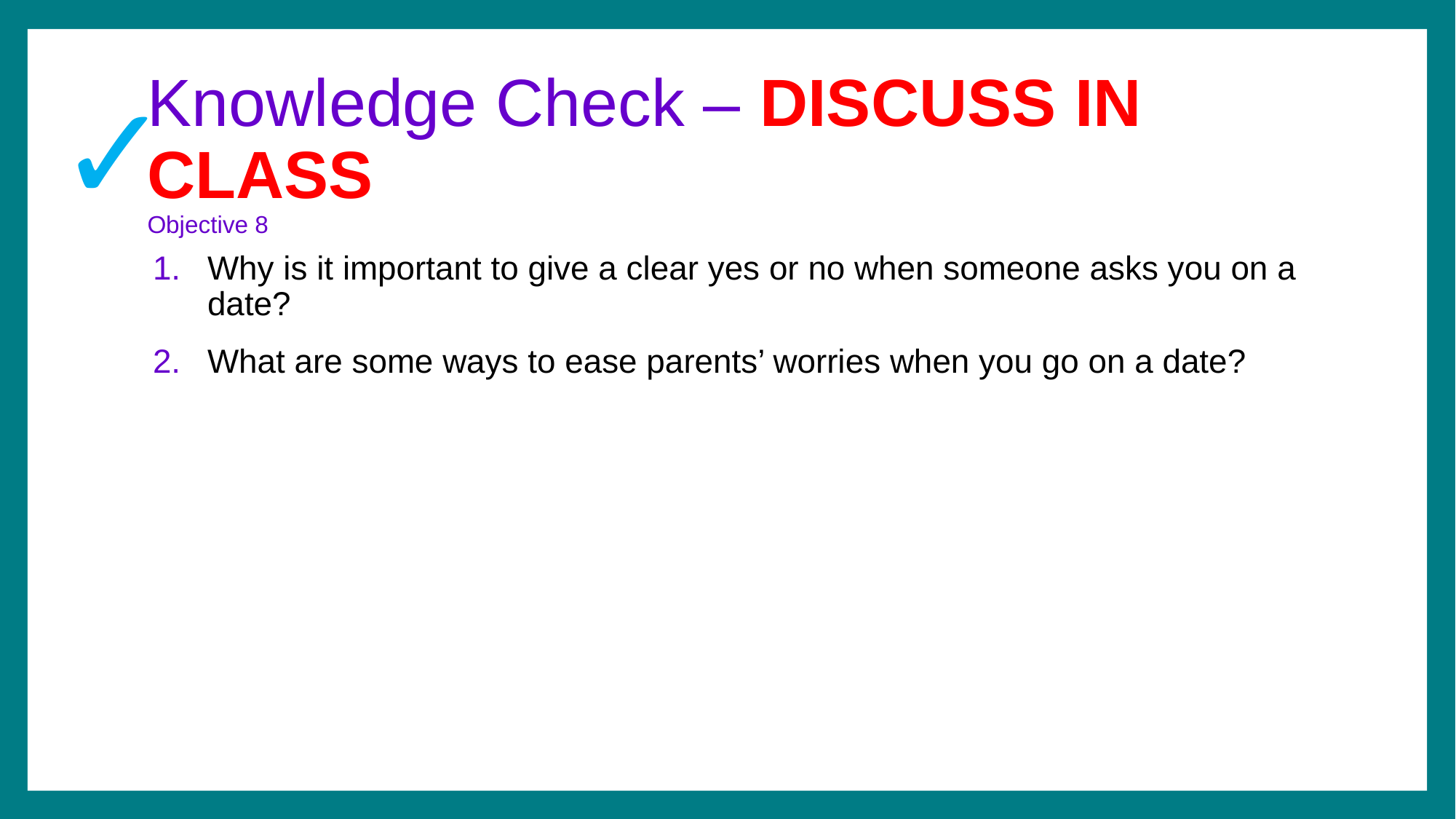

✓
# Knowledge Check – DISCUSS IN CLASS Objective 8
Why is it important to give a clear yes or no when someone asks you on a date?
What are some ways to ease parents’ worries when you go on a date?